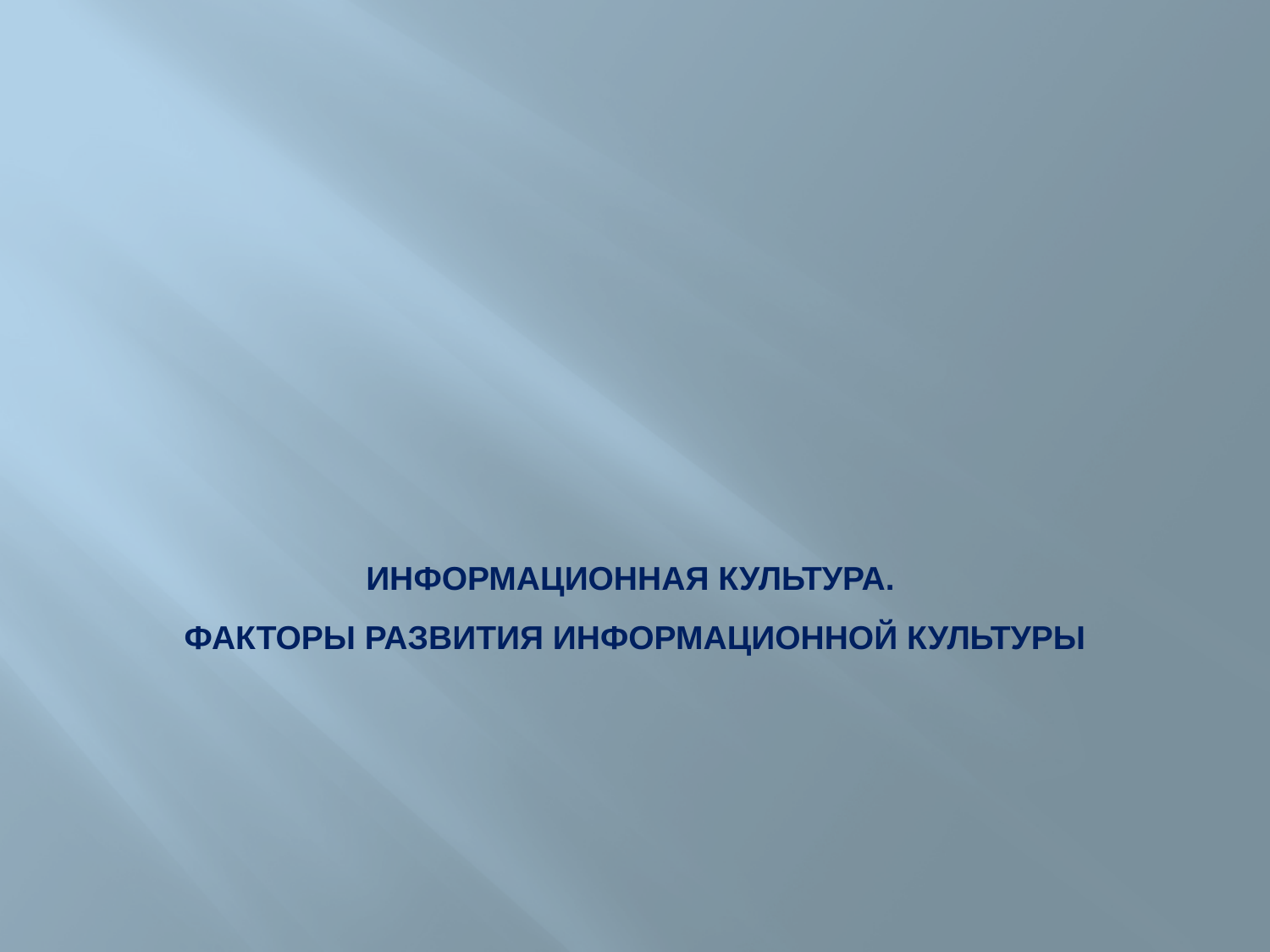

# Информационная культура. Факторы развития информационной культуры